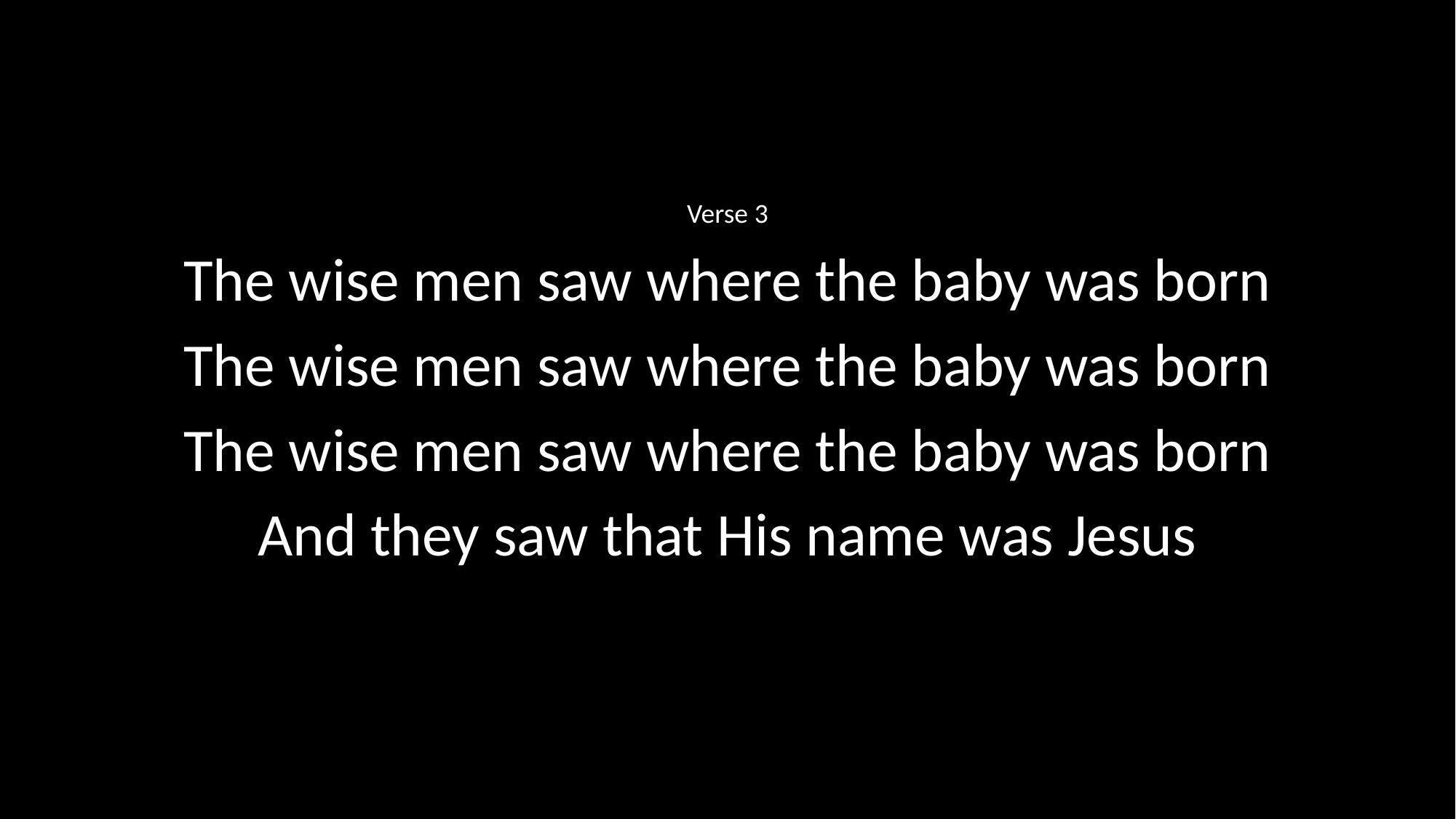

Verse 3
The wise men saw where the baby was born
The wise men saw where the baby was born
The wise men saw where the baby was born
And they saw that His name was Jesus